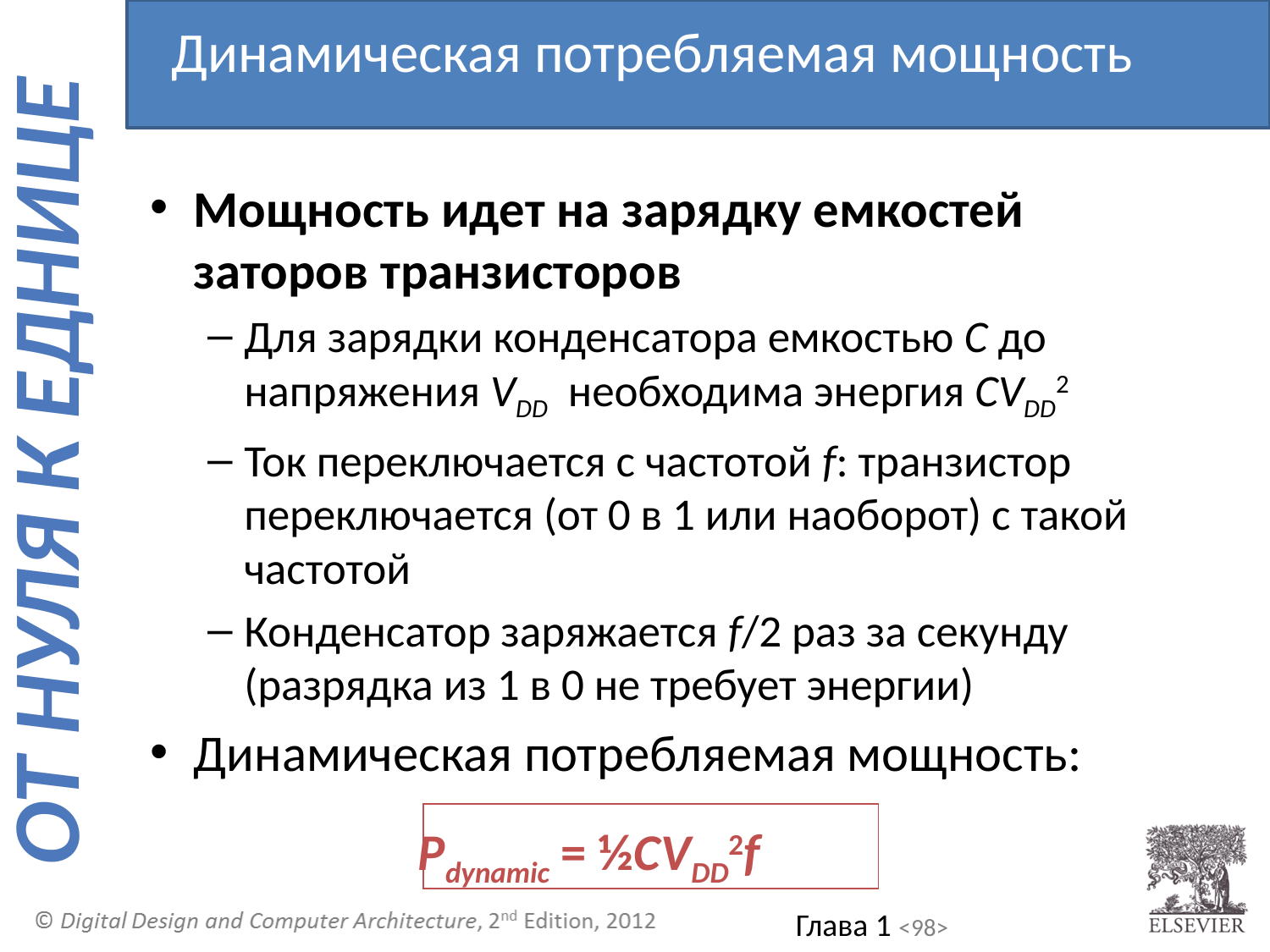

Динамическая потребляемая мощность
Мощность идет на зарядку емкостей заторов транзисторов
Для зарядки конденсатора емкостью C до напряжения VDD  необходима энергия CVDD2
Ток переключается с частотой f: транзистор переключается (от 0 в 1 или наоборот) с такой частотой
Конденсатор заряжается f/2 раз за секунду (разрядка из 1 в 0 не требует энергии)
Динамическая потребляемая мощность:

                       Pdynamic = ½CVDD2f